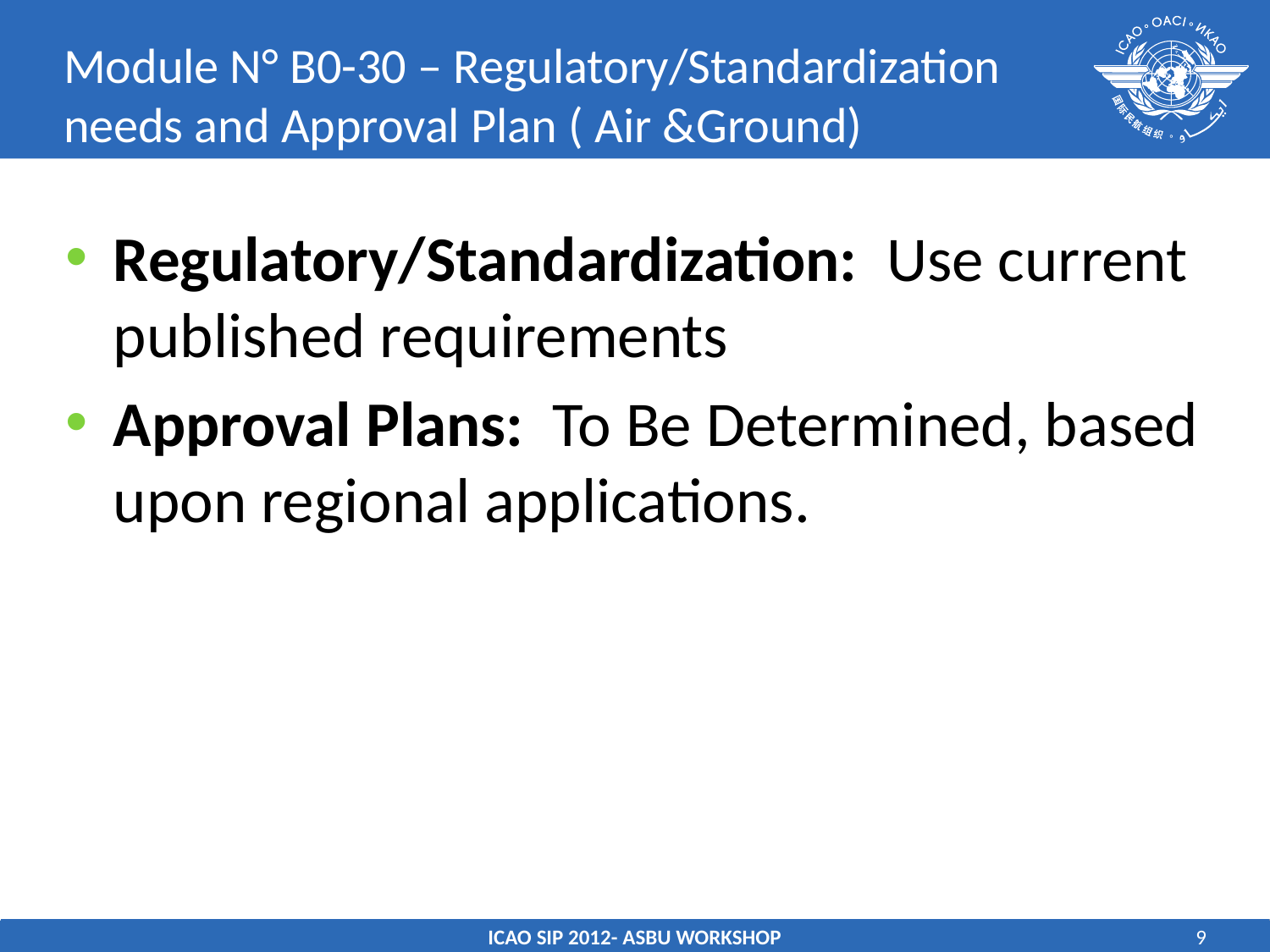

# Module N° B0-30 – Regulatory/Standardization needs and Approval Plan ( Air &Ground)
Regulatory/Standardization:  Use current published requirements
Approval Plans:  To Be Determined, based upon regional applications.

ICAO SIP 2012- ASBU WORKSHOP
9